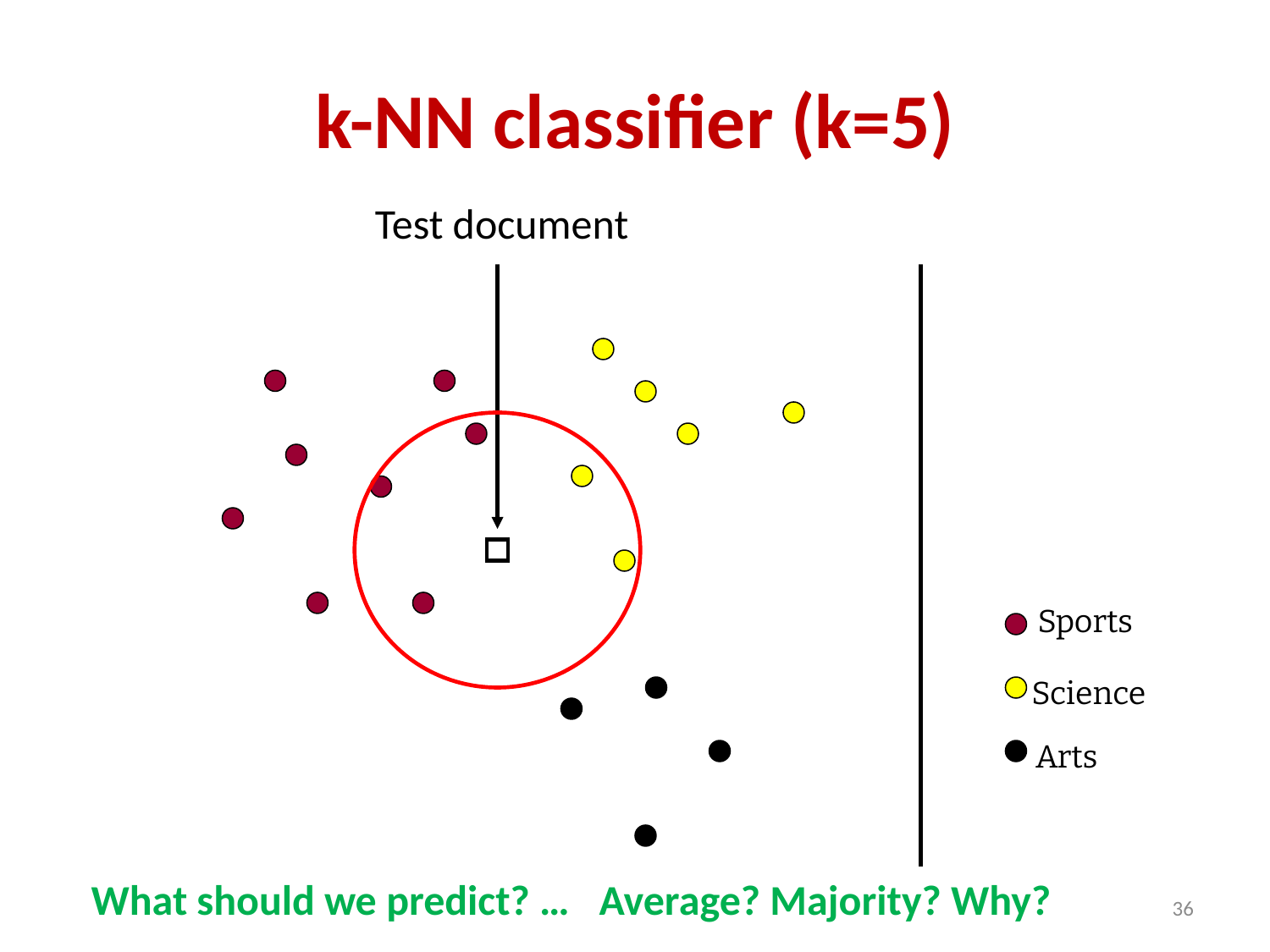

# k-NN classifier (k=5)
Test document

Sports

Science

Arts

What should we predict? …	Average? Majority? Why?
36